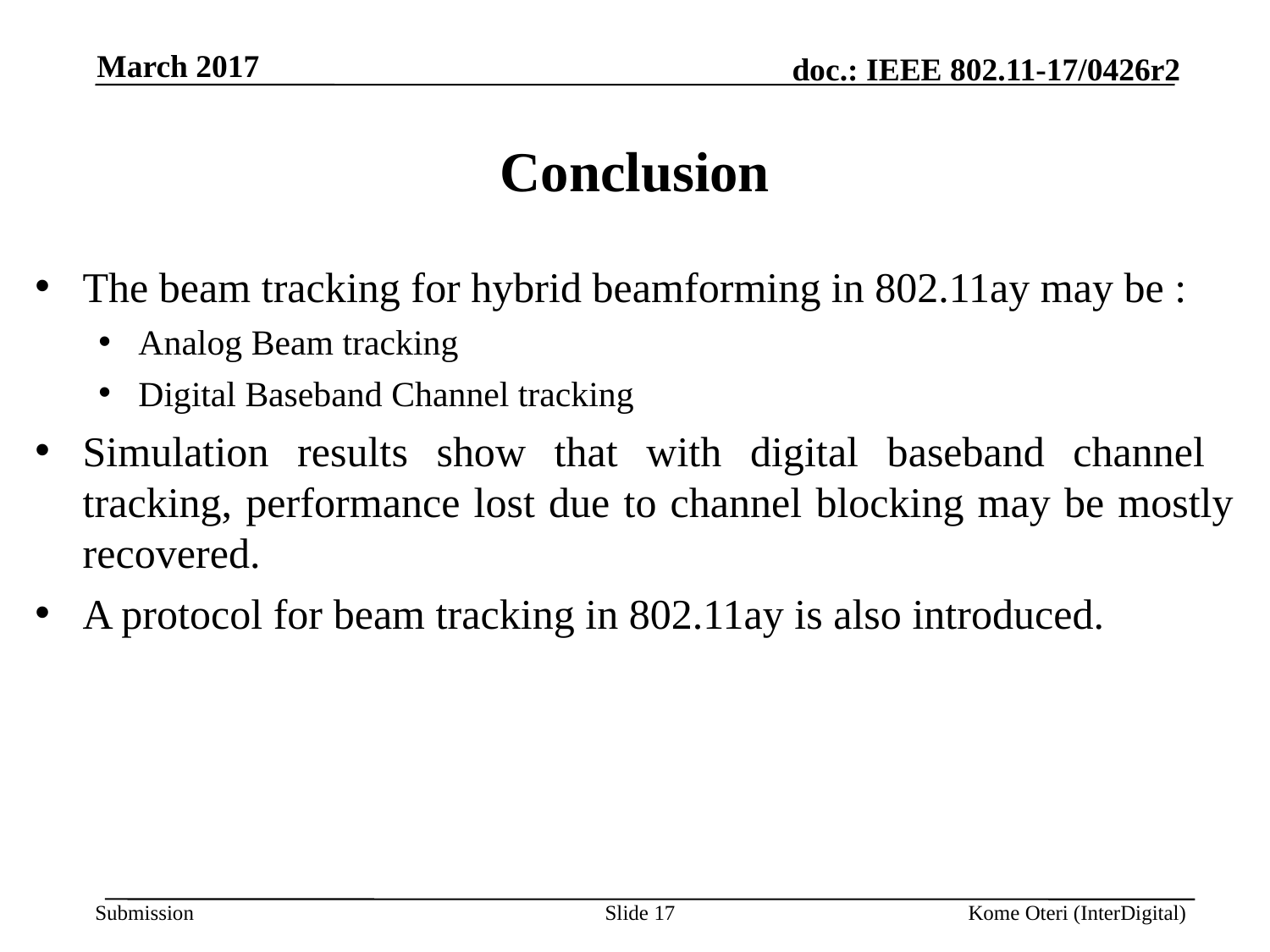

March 2017
# Conclusion
The beam tracking for hybrid beamforming in 802.11ay may be :
Analog Beam tracking
Digital Baseband Channel tracking
Simulation results show that with digital baseband channel  tracking, performance lost due to channel blocking may be mostly recovered.
A protocol for beam tracking in 802.11ay is also introduced.

Slide 17
Kome Oteri (InterDigital)